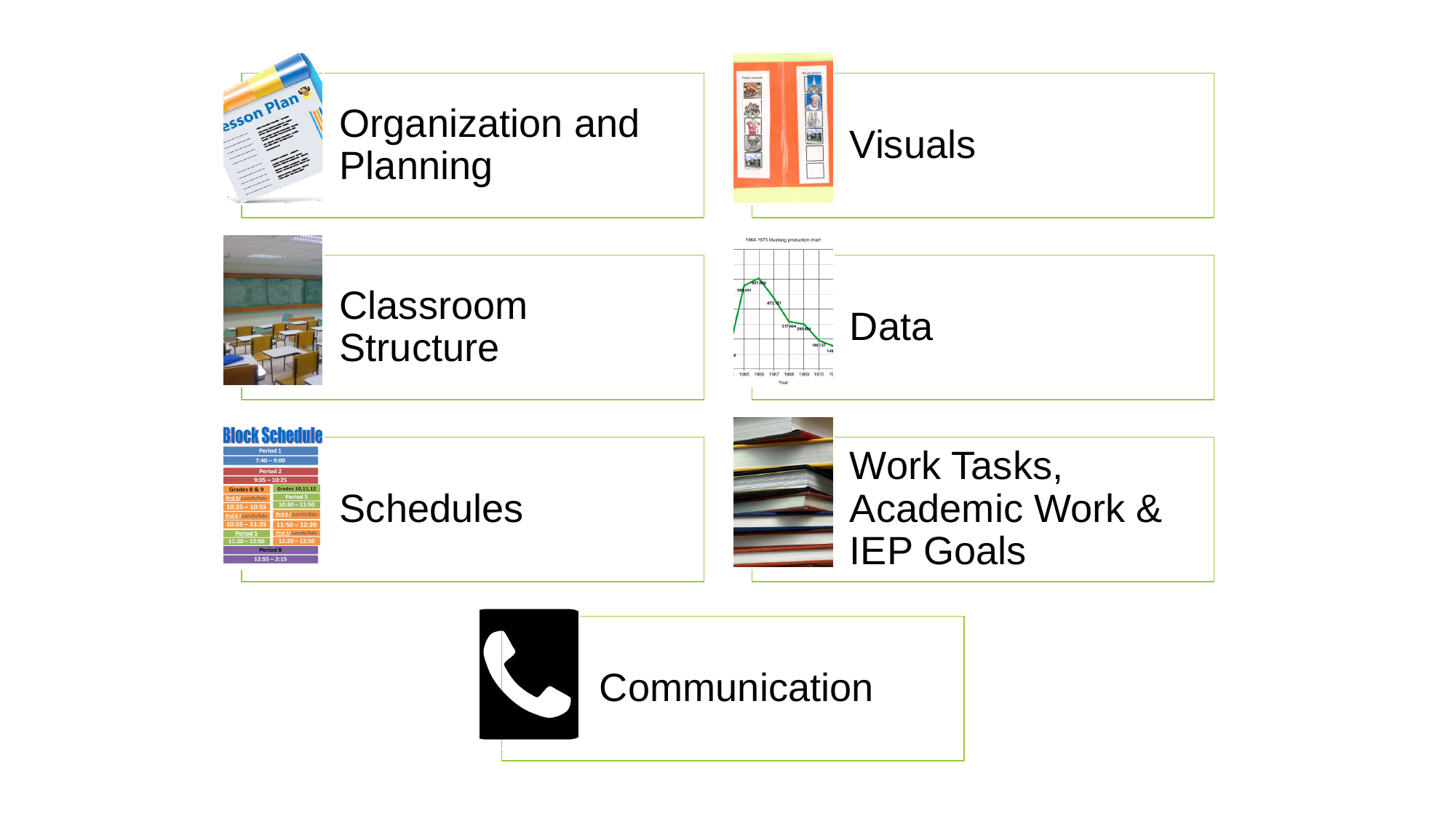

Organization and Planning
Visuals
Classroom Structure
Data
Schedules
Work Tasks, Academic Work & IEP Goals
Communication